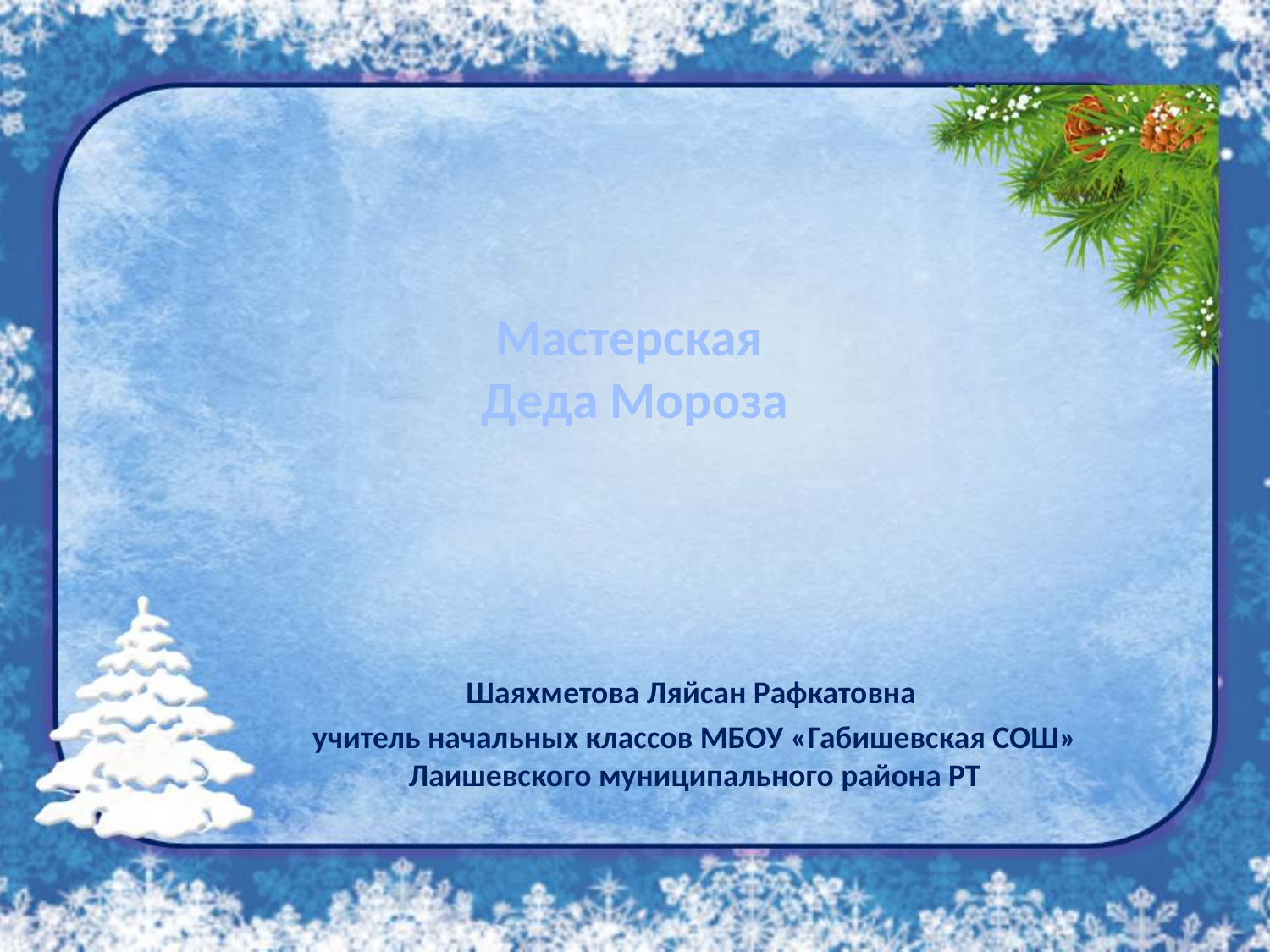

# Мастерская Деда Мороза
Шаяхметова Ляйсан Рафкатовна
учитель начальных классов МБОУ «Габишевская СОШ» Лаишевского муниципального района РТ